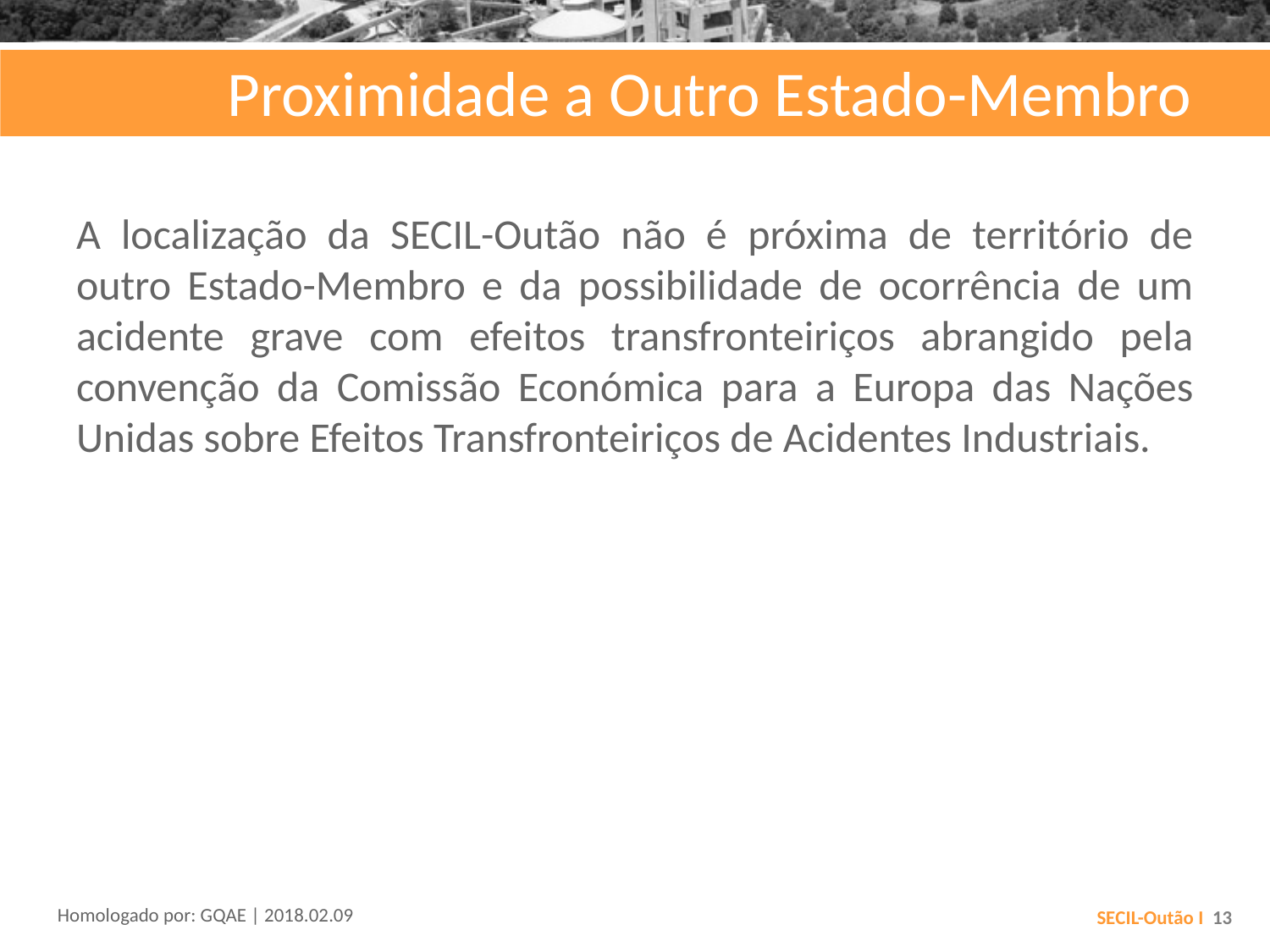

# Proximidade a Outro Estado-Membro
A localização da SECIL-Outão não é próxima de território de outro Estado-Membro e da possibilidade de ocorrência de um acidente grave com efeitos transfronteiriços abrangido pela convenção da Comissão Económica para a Europa das Nações Unidas sobre Efeitos Transfronteiriços de Acidentes Industriais.

Homologado por: GQAE | 2018.02.09
SECIL-Outão I  13